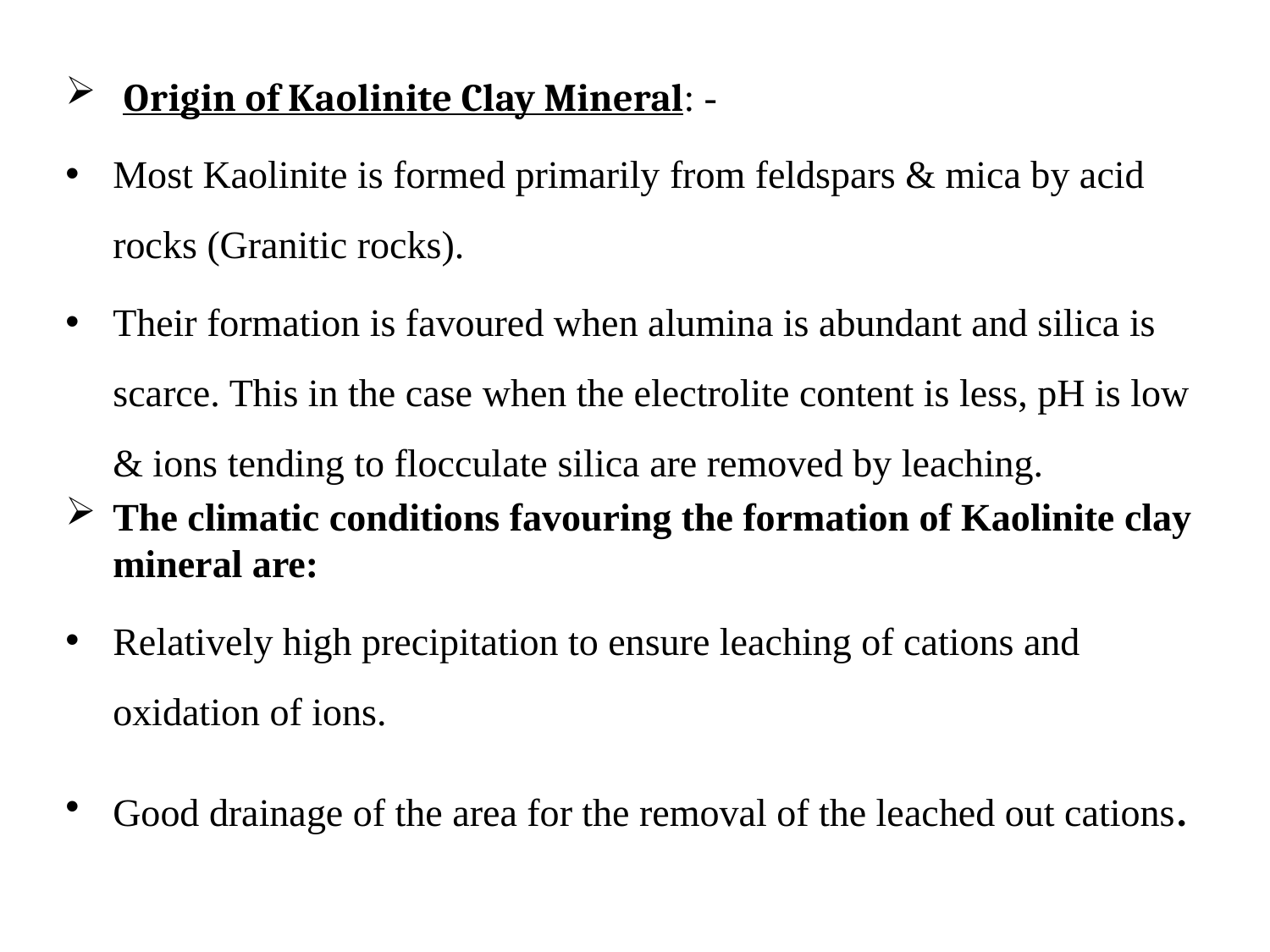

Origin of Kaolinite Clay Mineral: -
Most Kaolinite is formed primarily from feldspars & mica by acid rocks (Granitic rocks).
Their formation is favoured when alumina is abundant and silica is scarce. This in the case when the electrolite content is less, pH is low & ions tending to flocculate silica are removed by leaching.
The climatic conditions favouring the formation of Kaolinite clay mineral are:
Relatively high precipitation to ensure leaching of cations and oxidation of ions.
Good drainage of the area for the removal of the leached out cations.